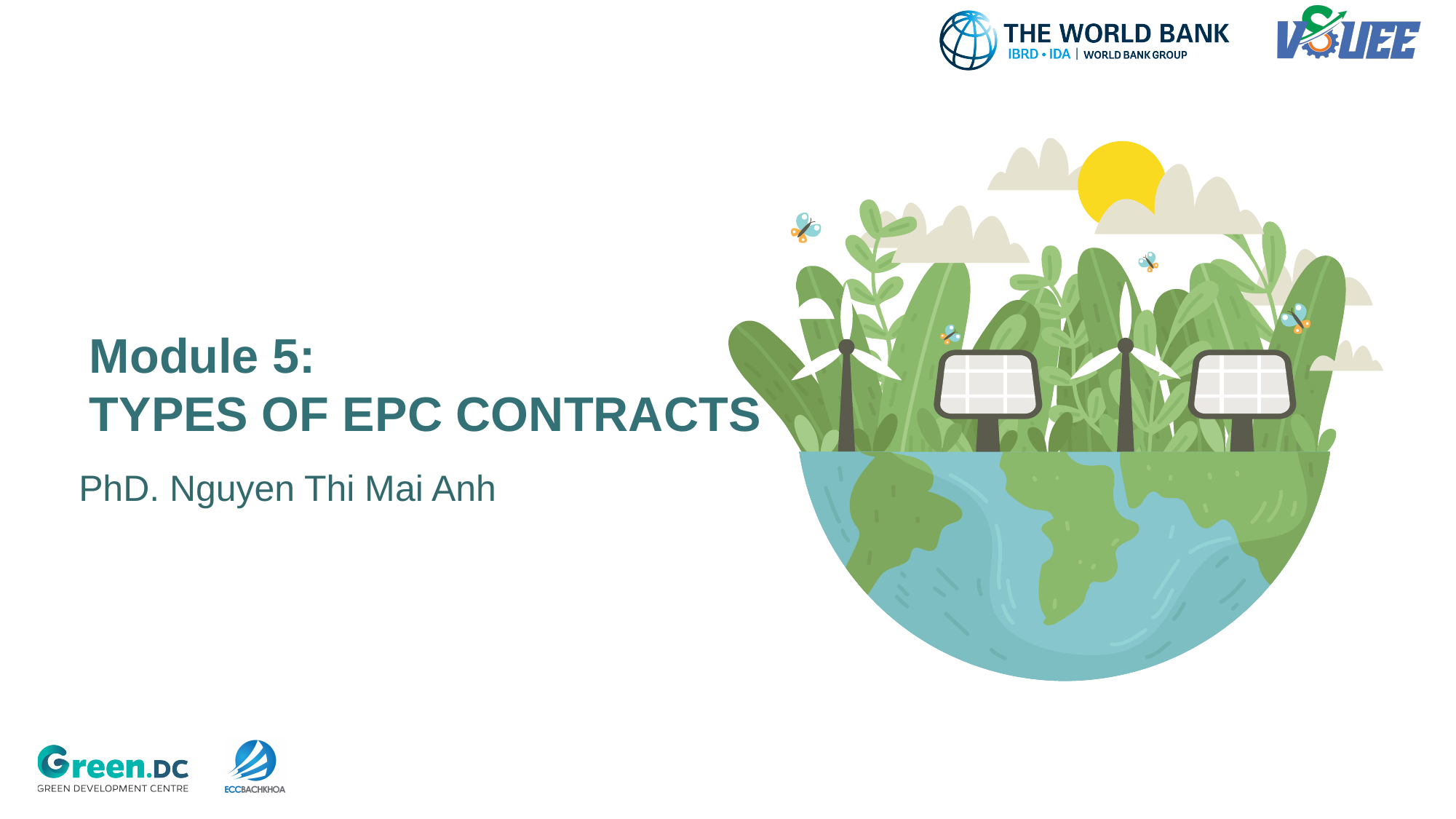

Module 5:
TYPES OF EPC CONTRACTS
PhD. Nguyen Thi Mai Anh